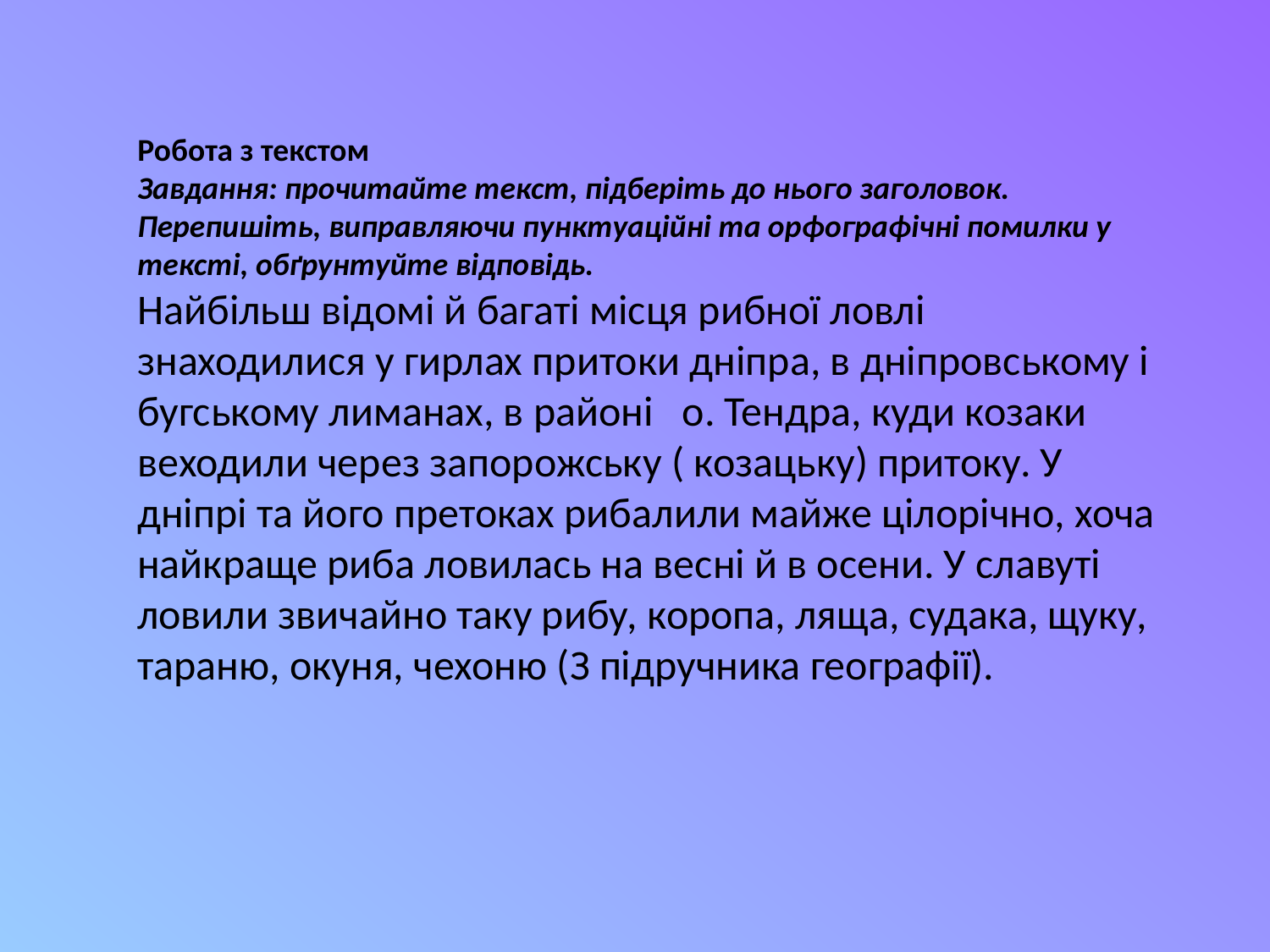

Робота з текстом
Завдання: прочитайте текст, підберіть до нього заголовок. Перепишіть, виправляючи пунктуаційні та орфографічні помилки у тексті, обґрунтуйте відповідь.
Найбільш відомі й багаті місця рибної ловлі знаходилися у гирлах притоки дніпра, в дніпровському і бугському лиманах, в районі   о. Тендра, куди козаки веходили через запорожську ( козацьку) притоку. У дніпрі та його претоках рибалили майже цілорічно, хоча найкраще риба ловилась на весні й в осени. У славуті ловили звичайно таку рибу, коропа, ляща, судака, щуку, тараню, окуня, чехоню (З підручника географії).